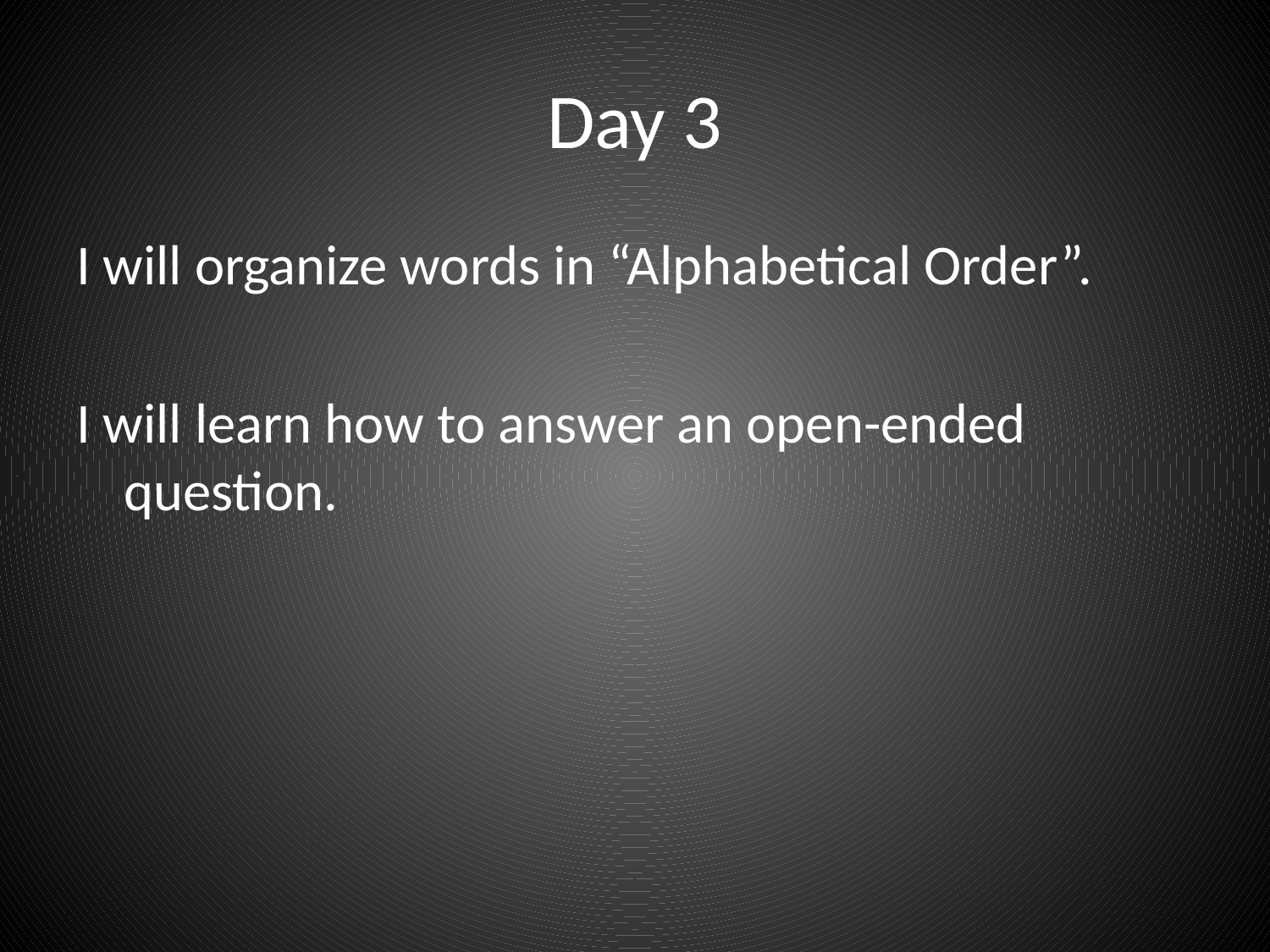

# Day 3
I will organize words in “Alphabetical Order”.

I will learn how to answer an open-ended question.